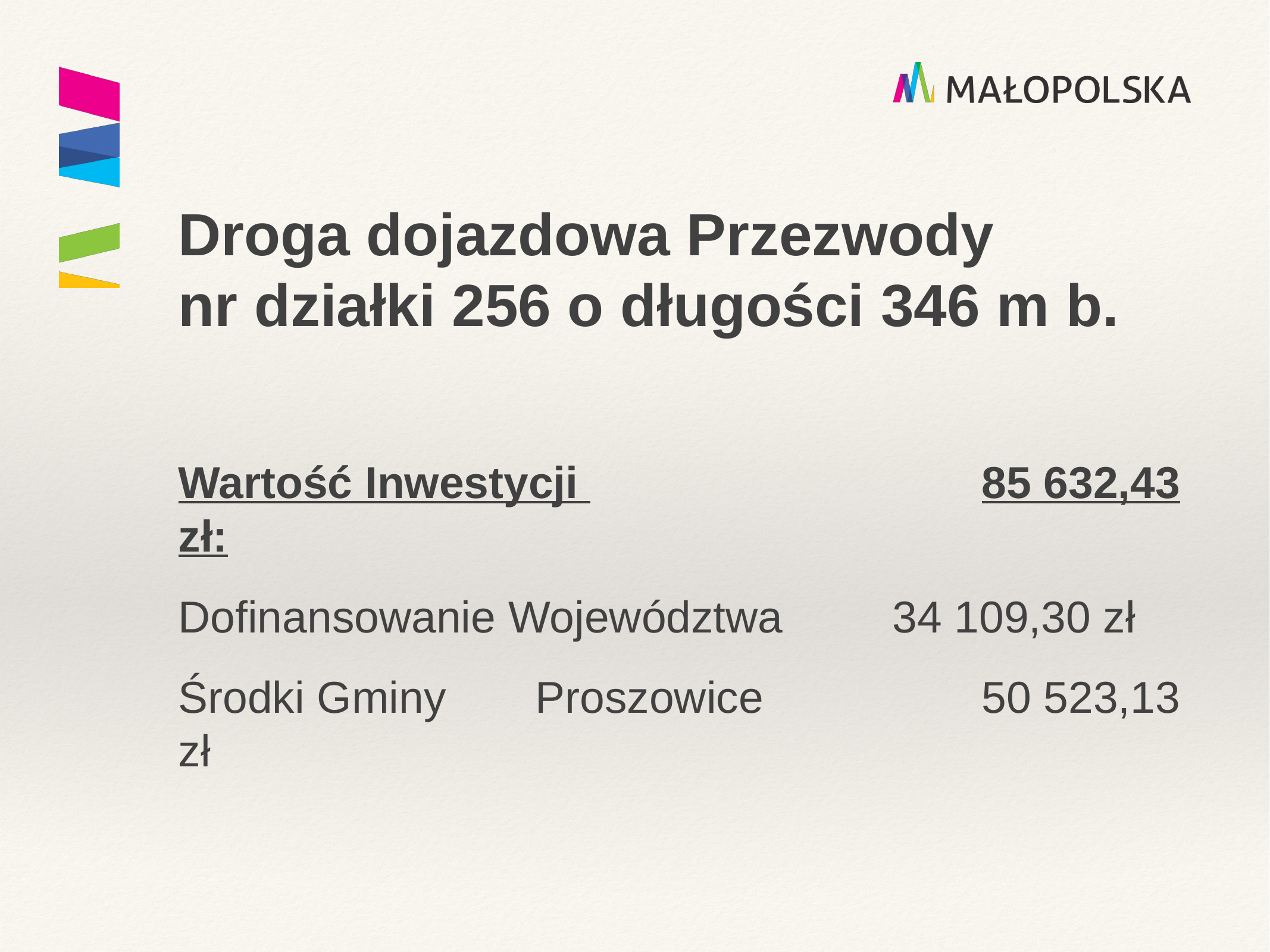

Droga dojazdowa Przezwody
nr działki 256 o długości 346 m b.

Wartość Inwestycji 					85 632,43 zł:
Dofinansowanie Województwa		34 109,30 zł
Środki Gminy	Proszowice			50 523,13 zł